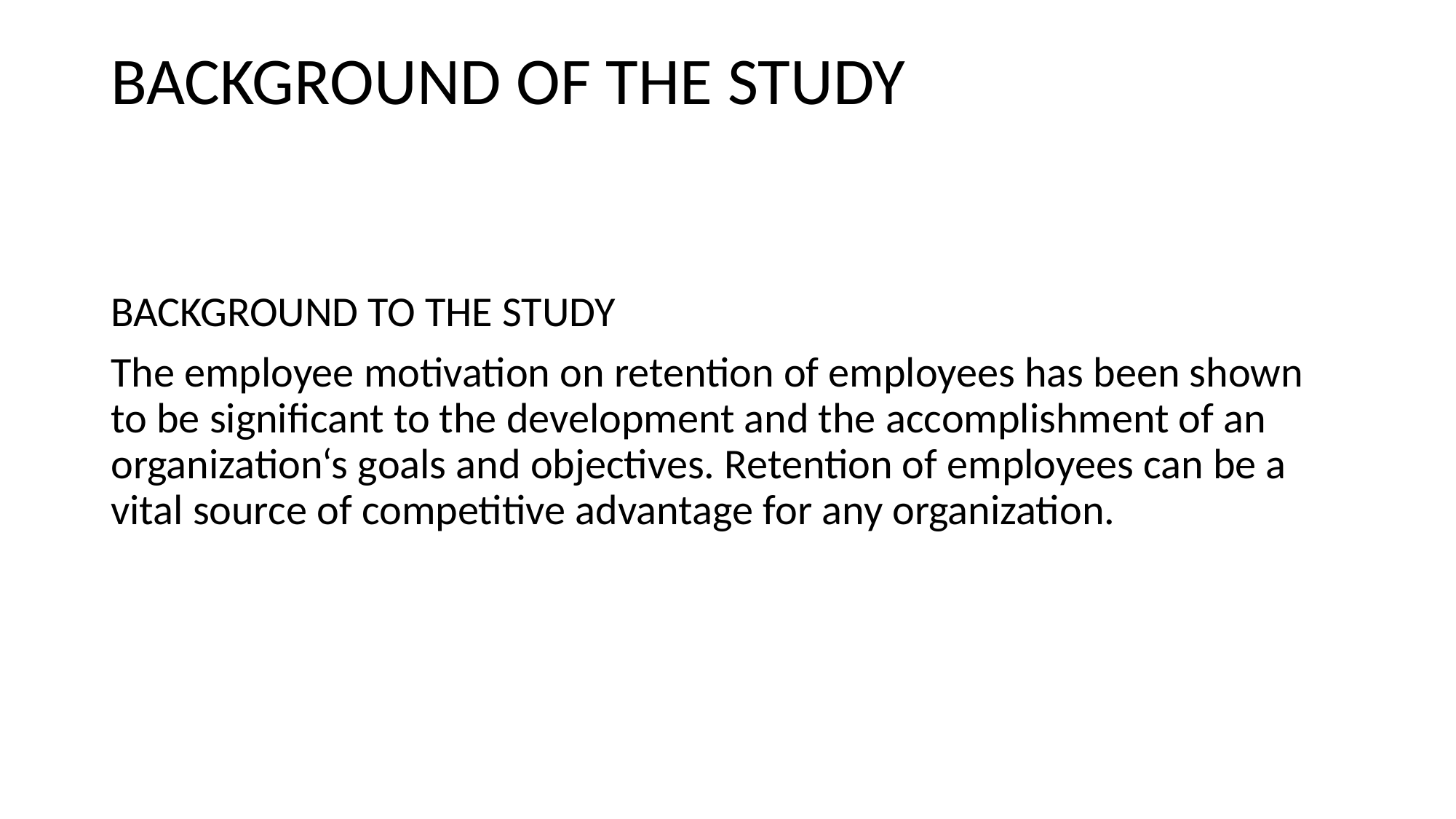

# BACKGROUND OF THE STUDY

BACKGROUND TO THE STUDY
The employee motivation on retention of employees has been shown to be significant to the development and the accomplishment of an organization‘s goals and objectives. Retention of employees can be a vital source of competitive advantage for any organization.